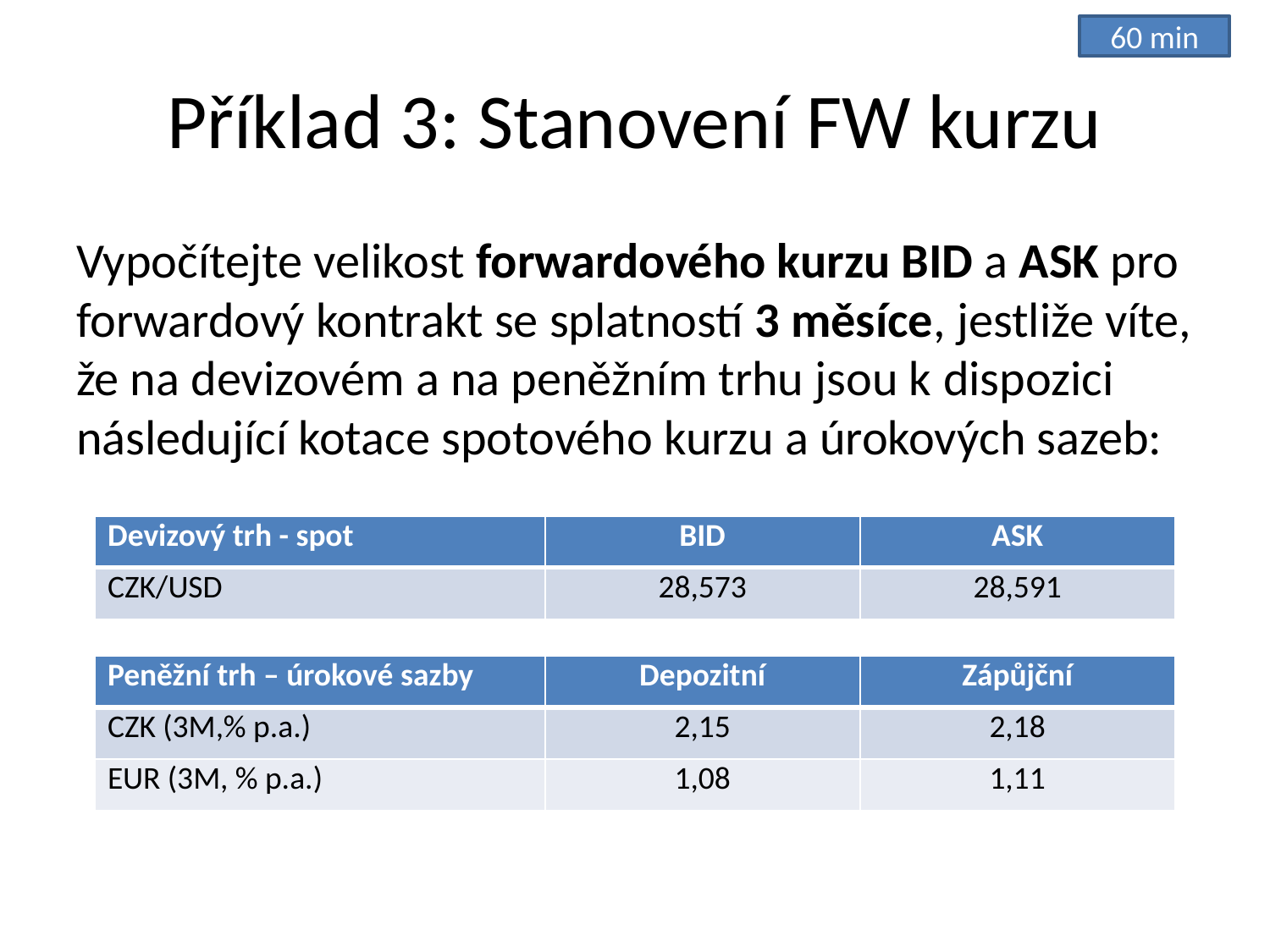

60 min
# Příklad 3: Stanovení FW kurzu
Vypočítejte velikost forwardového kurzu BID a ASK pro forwardový kontrakt se splatností 3 měsíce, jestliže víte, že na devizovém a na peněžním trhu jsou k dispozici následující kotace spotového kurzu a úrokových sazeb:
| Devizový trh - spot | BID | ASK |
| --- | --- | --- |
| CZK/USD | 28,573 | 28,591 |
| Peněžní trh – úrokové sazby | Depozitní | Zápůjční |
| --- | --- | --- |
| CZK (3M,% p.a.) | 2,15 | 2,18 |
| EUR (3M, % p.a.) | 1,08 | 1,11 |